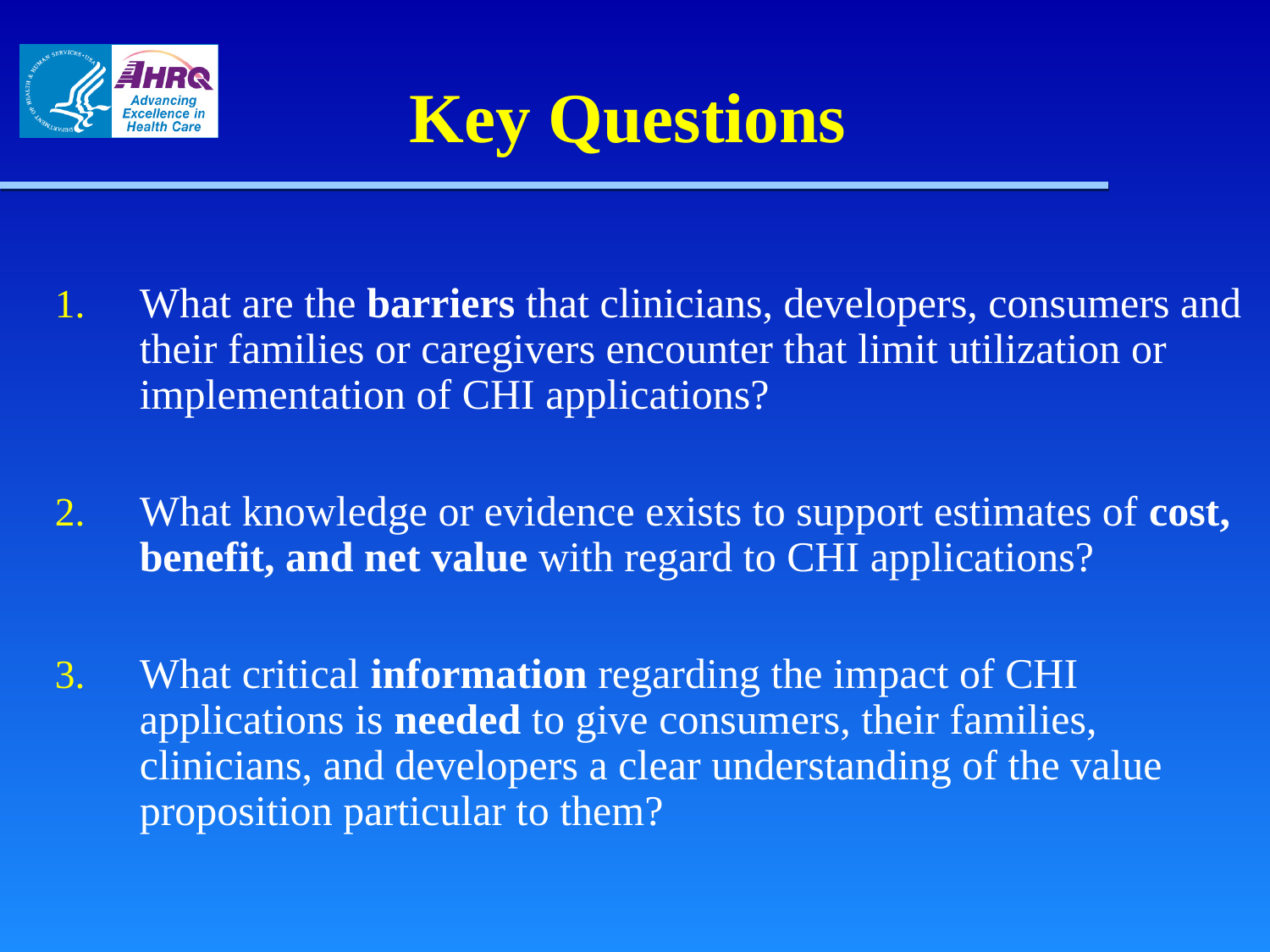

# Key Questions
What are the barriers that clinicians, developers, consumers and their families or caregivers encounter that limit utilization or implementation of CHI applications?

What knowledge or evidence exists to support estimates of cost, benefit, and net value with regard to CHI applications?

What critical information regarding the impact of CHI applications is needed to give consumers, their families, clinicians, and developers a clear understanding of the value proposition particular to them?